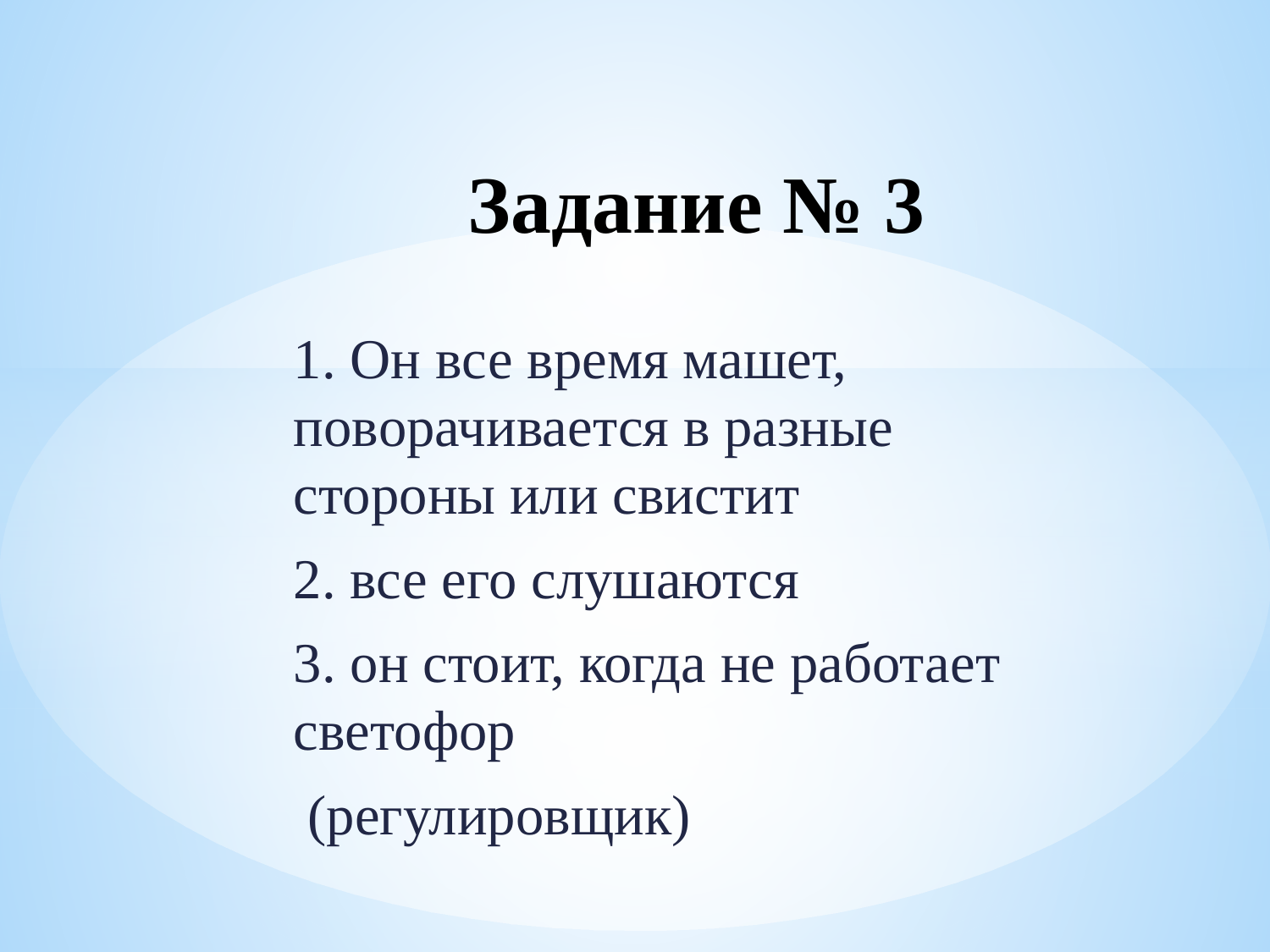

# Задание № 3
1. Он все время машет, поворачивается в разные стороны или свистит
2. все его слушаются
3. он стоит, когда не работает светофор
 (регулировщик)